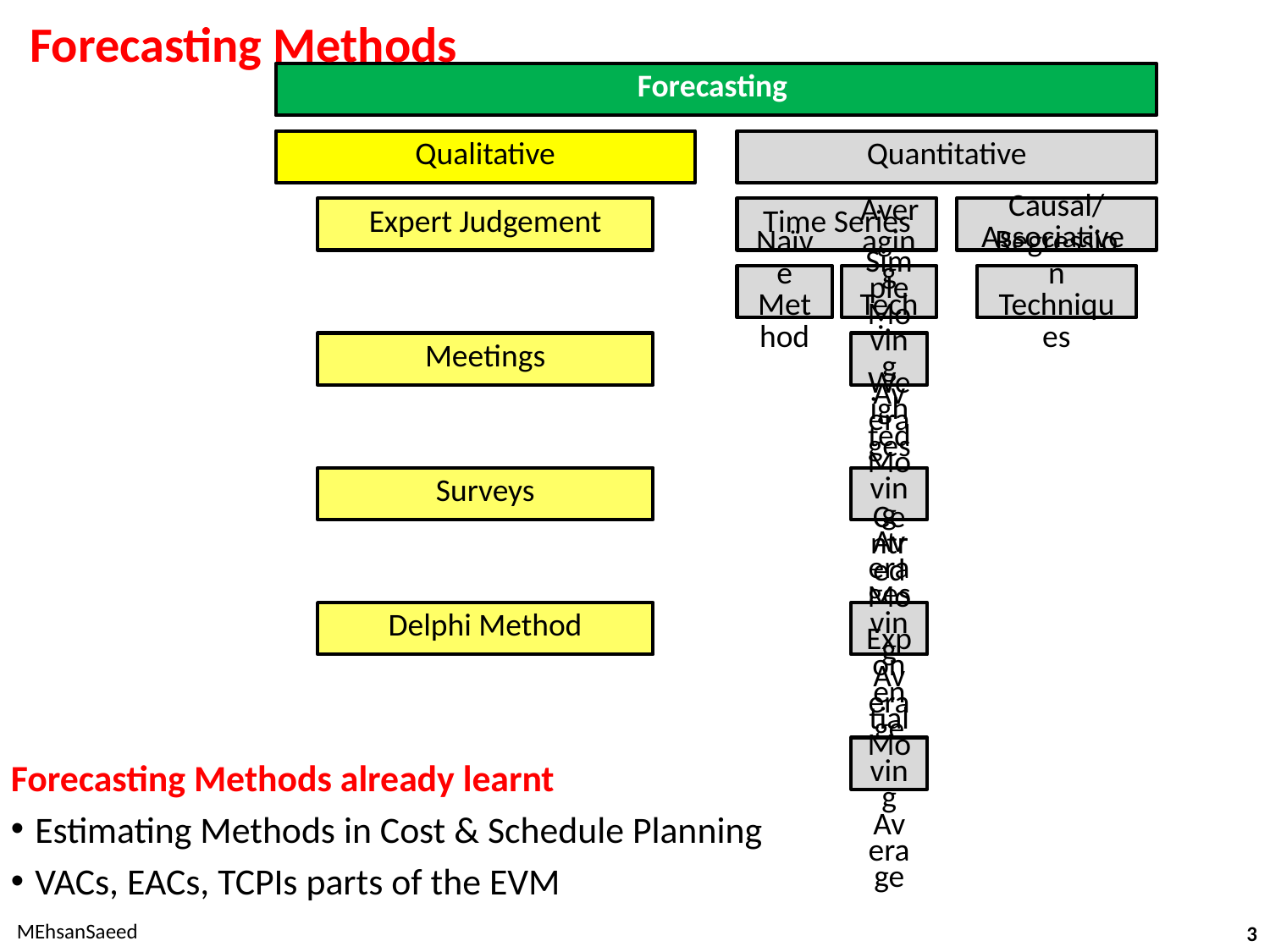

# Forecasting Methods
Forecasting
Qualitative
Quantitative
Expert Judgement
Surveys
Meetings
Time Series
Causal/ Associative
Delphi Method
Regression Techniques
Forecasting Methods already learnt
Estimating Methods in Cost & Schedule Planning
VACs, EACs, TCPIs parts of the EVM
MEhsanSaeed
3